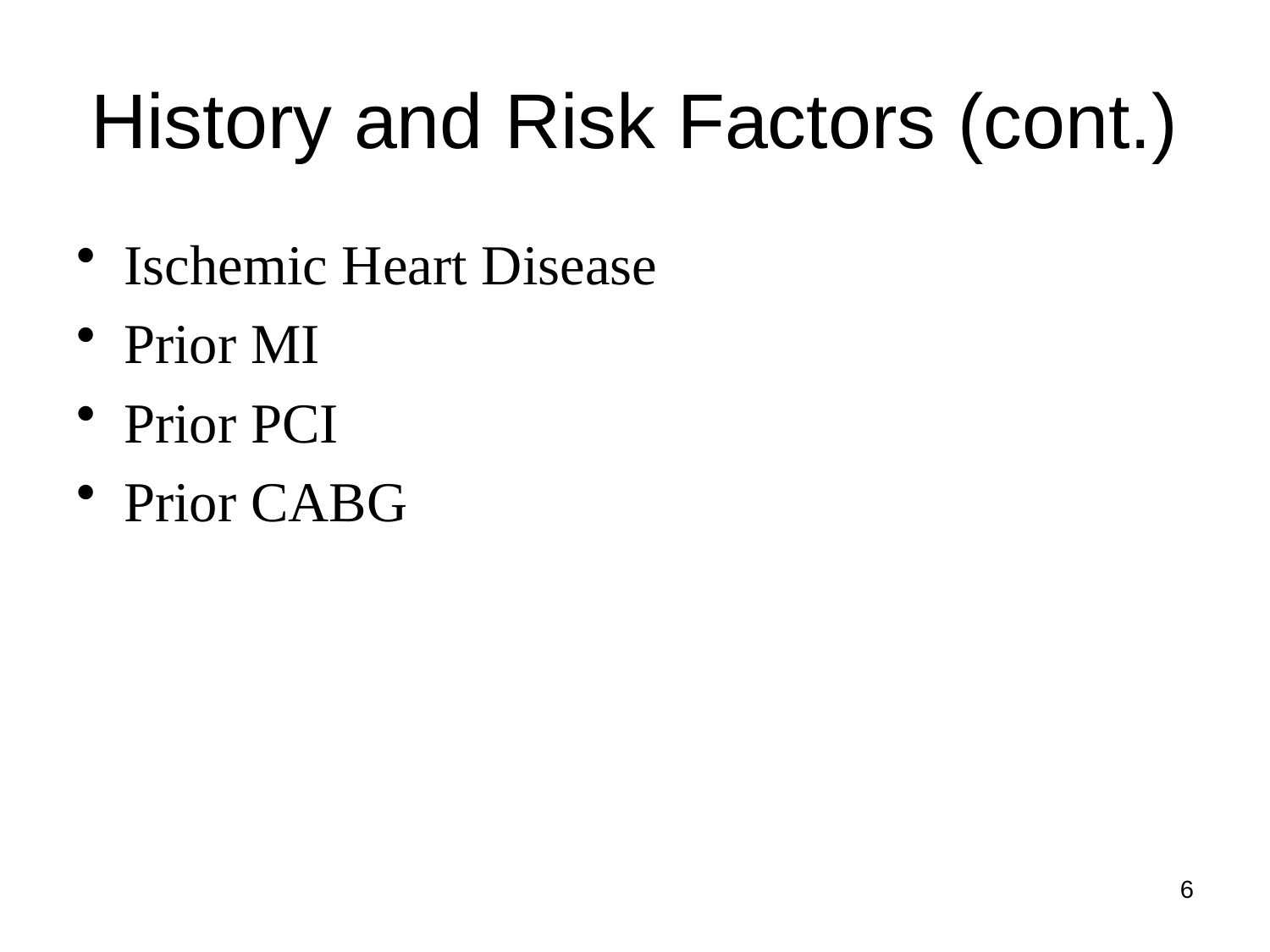

# History and Risk Factors (cont.)
Ischemic Heart Disease
Prior MI
Prior PCI
Prior CABG

6